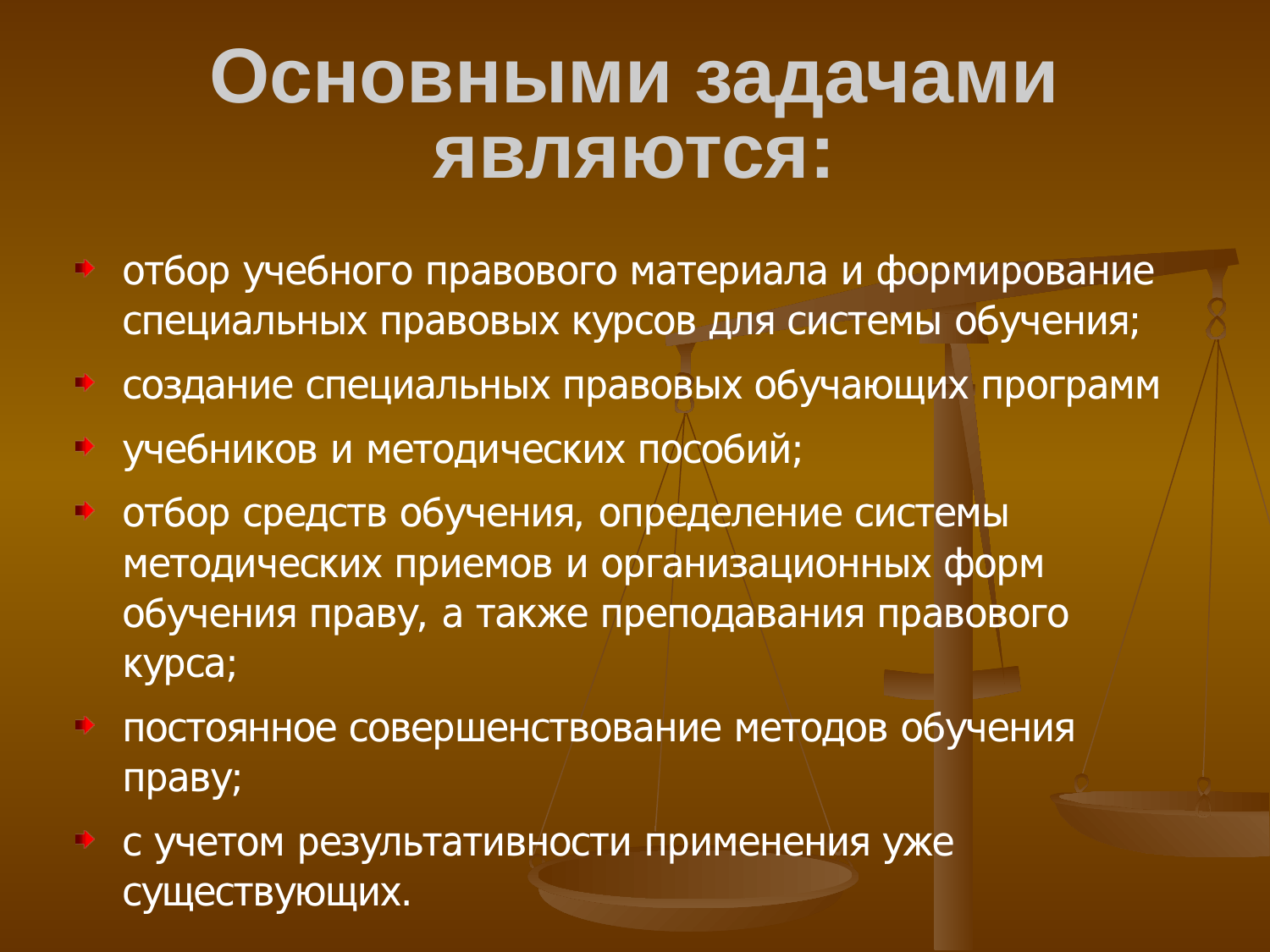

# Основными задачами являются:
отбор учебного правового материала и формирование специальных правовых курсов для системы обучения;
создание специальных правовых обучающих программ
учебников и методических пособий;
отбор средств обучения, определение системы методических приемов и организационных форм обучения праву, а также преподавания правового курса;
постоянное совершенствование методов обучения праву;
с учетом результативности применения уже существующих.